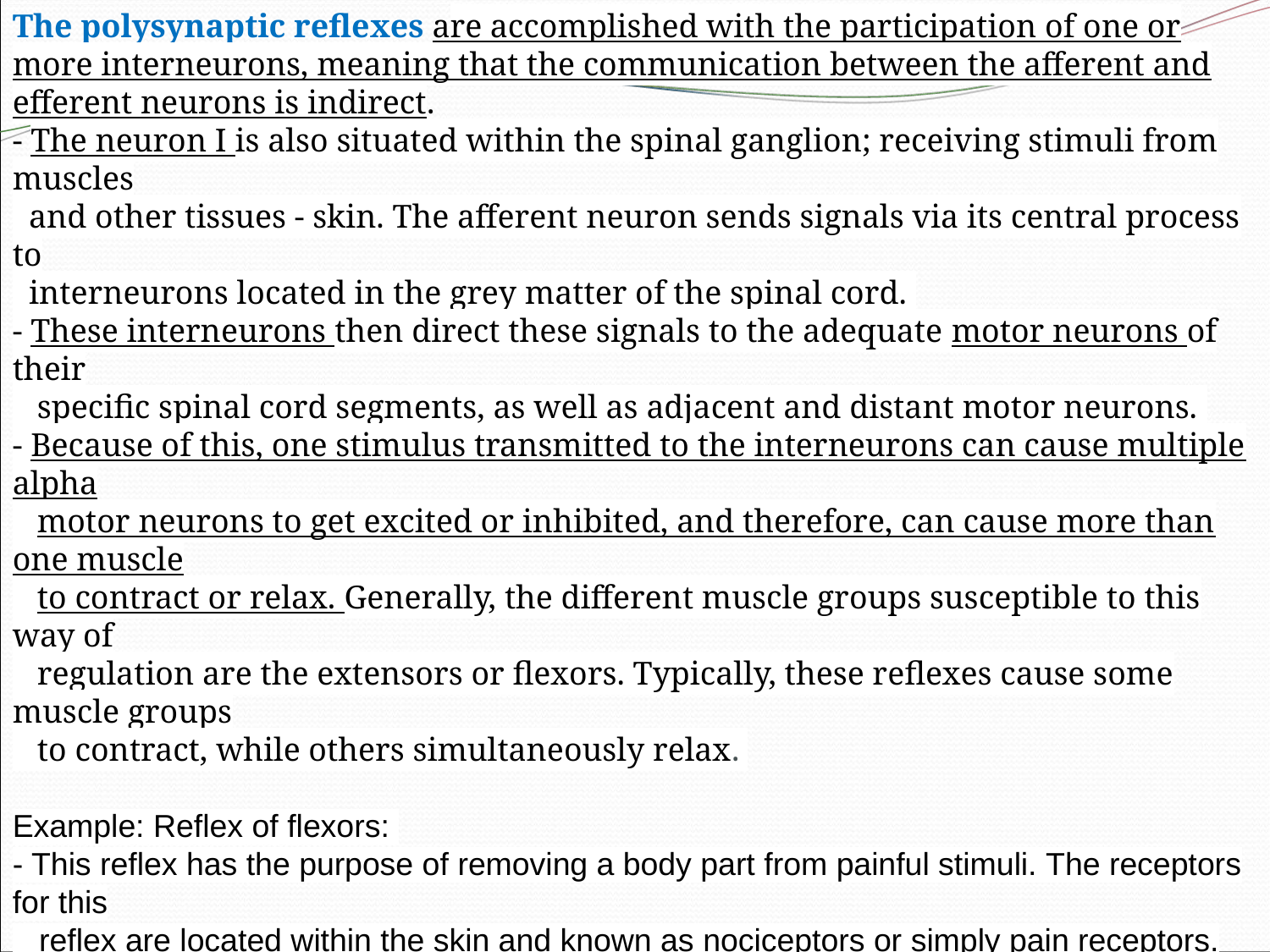

The polysynaptic reflexes are accomplished with the participation of one or more interneurons, meaning that the communication between the afferent and efferent neurons is indirect.
- The neuron I is also situated within the spinal ganglion; receiving stimuli from muscles
  and other tissues - skin. The afferent neuron sends signals via its central process to
  interneurons located in the grey matter of the spinal cord.
- These interneurons then direct these signals to the adequate motor neurons of their
   specific spinal cord segments, as well as adjacent and distant motor neurons.
- Because of this, one stimulus transmitted to the interneurons can cause multiple alpha
   motor neurons to get excited or inhibited, and therefore, can cause more than one muscle
   to contract or relax. Generally, the different muscle groups susceptible to this way of
   regulation are the extensors or flexors. Typically, these reflexes cause some muscle groups
   to contract, while others simultaneously relax.
Example: Reflex of flexors:
- This reflex has the purpose of removing a body part from painful stimuli. The receptors for this
   reflex are located within the skin and known as nociceptors or simply pain receptors. The
   effector organs are skeletal muscles that remove the affected body part.
In this way, the reflex arc is polysynaptic. Afferent fibers from the receptors synapse with the interneurons of the dorsal horns of the spinal cord. These interneurons excite the ipsilateral motor neurons of the flexors, and at the same time, they inhibit the motor neurons that innervate the ipsilateral extensors. This occurs when extensors do not oppose the contraction of flexors. For example, when you touch a hot stove, the biceps brachii contracts and flexes the arm, whereas the triceps brachii remains relaxed.